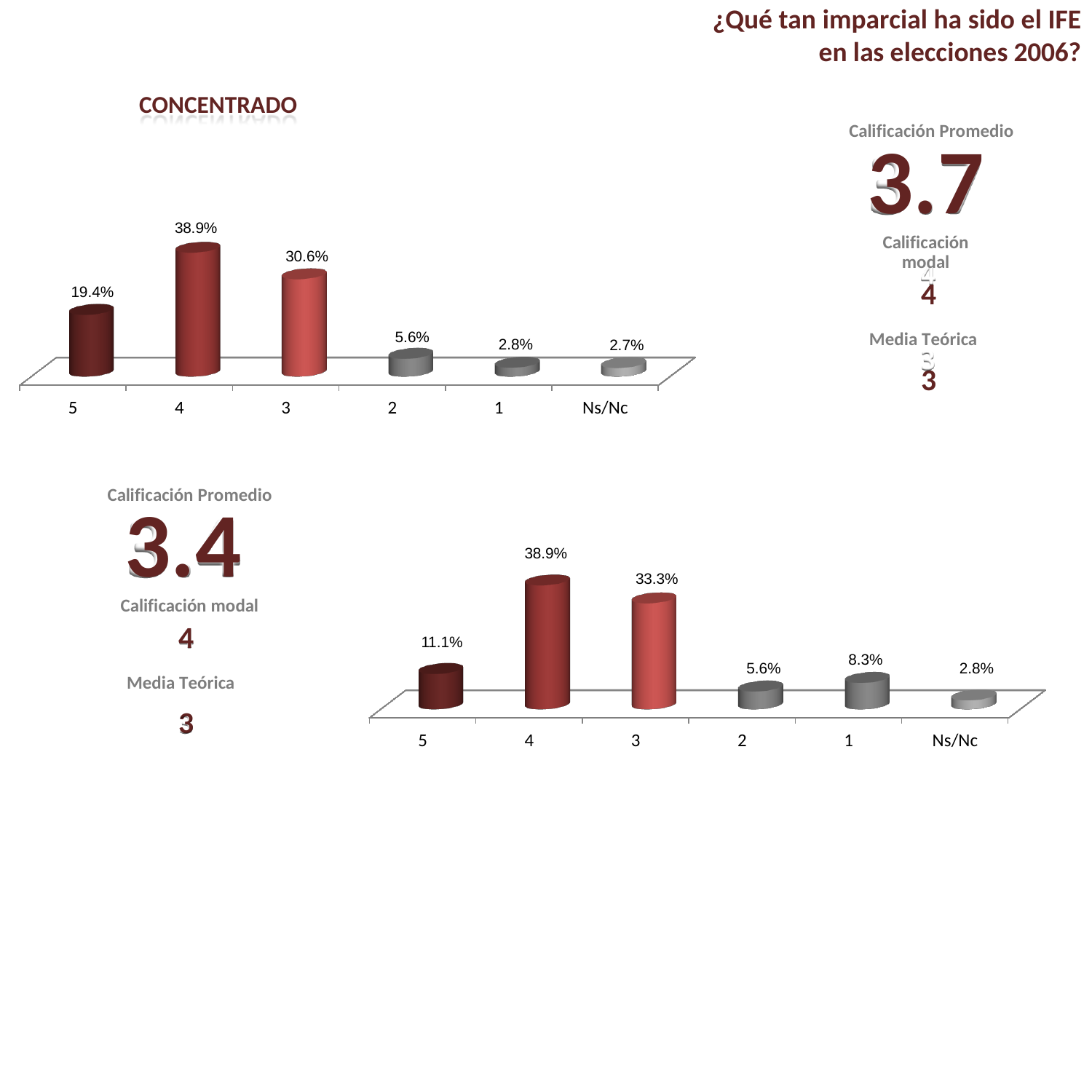

¿Qué tan imparcial ha sido el IFE
en las elecciones 2006?

CONCENTRADO
Calificación Promedio

3.7
Calificación modal
4

Media Teórica

3
38.9%

30.6%

19.4%
5.6%

2.8%
2.7%

5
4
3
2
1
Ns/Nc

Calificación Promedio
3.4
Calificación modal
38.9%

33.3%

4

Media Teórica
11.1%
8.3%
2.8%
5.6%

3

5
4
3
2
1
Ns/Nc